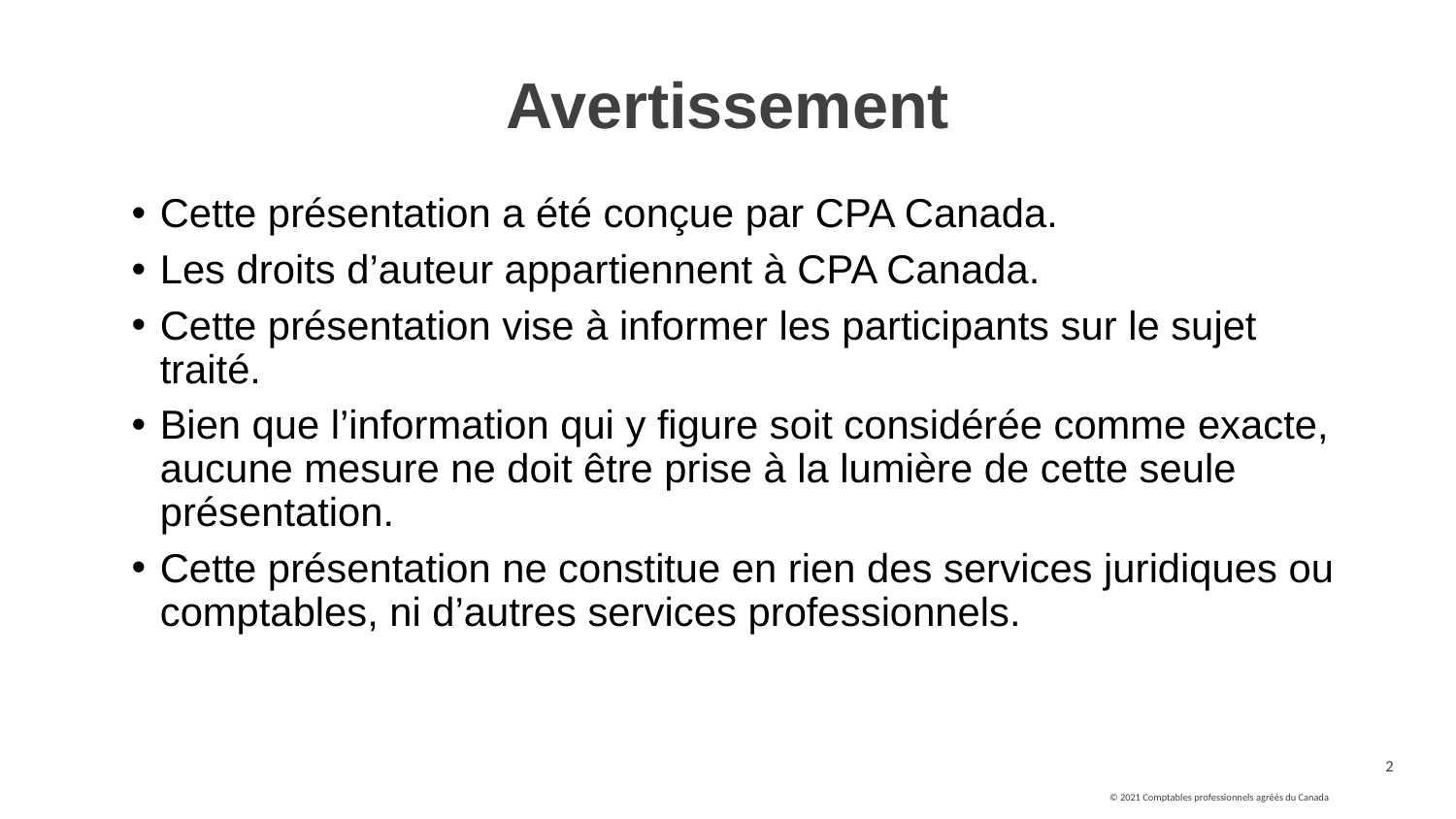

# Avertissement
Cette présentation a été conçue par CPA Canada.
Les droits d’auteur appartiennent à CPA Canada.
Cette présentation vise à informer les participants sur le sujet traité.
Bien que l’information qui y figure soit considérée comme exacte, aucune mesure ne doit être prise à la lumière de cette seule présentation.
Cette présentation ne constitue en rien des services juridiques ou comptables, ni d’autres services professionnels.
© 2021 Comptables professionnels agréés du Canada